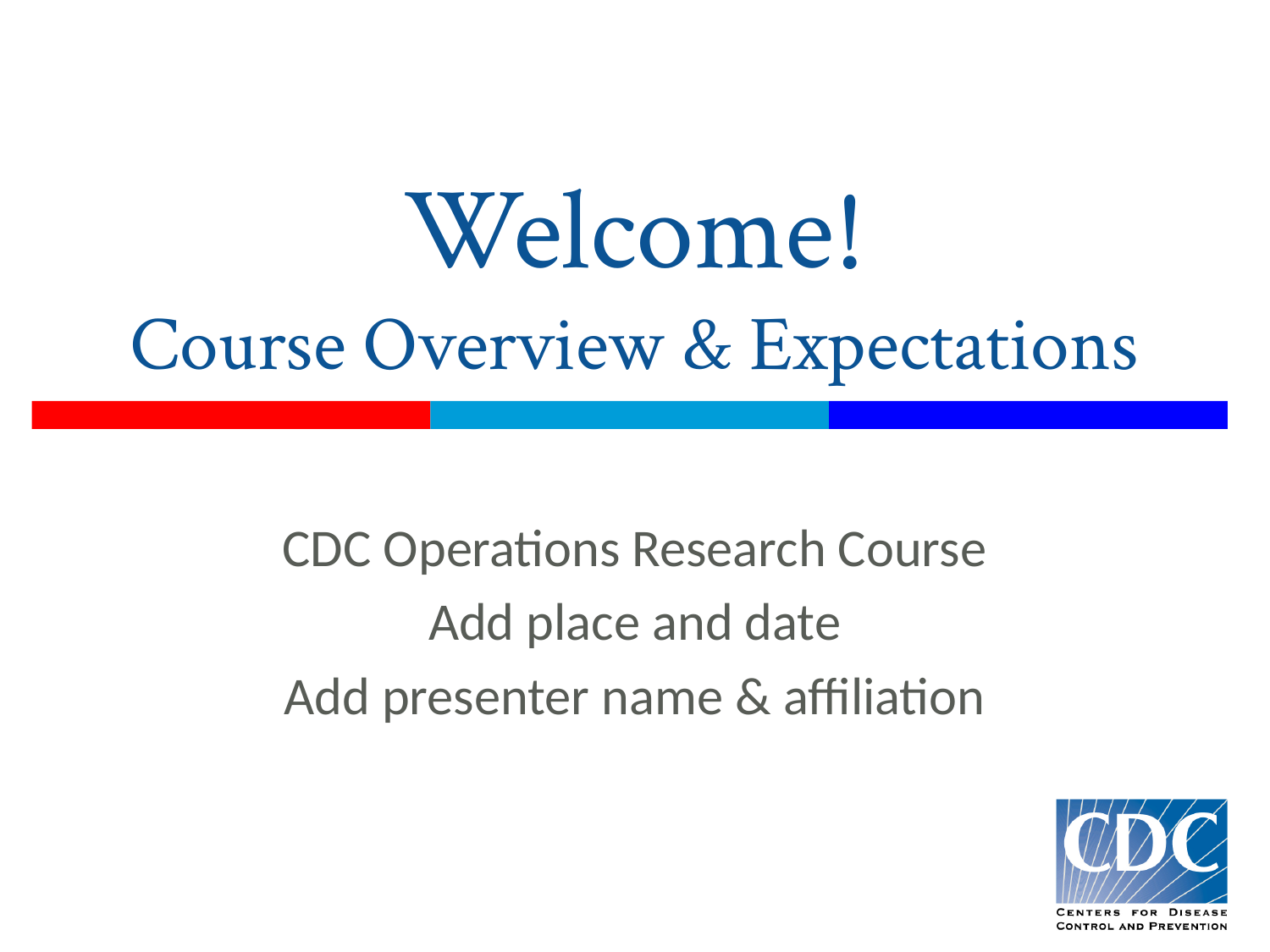

# Welcome! Course Overview & Expectations
CDC Operations Research Course
Add place and date
Add presenter name & affiliation